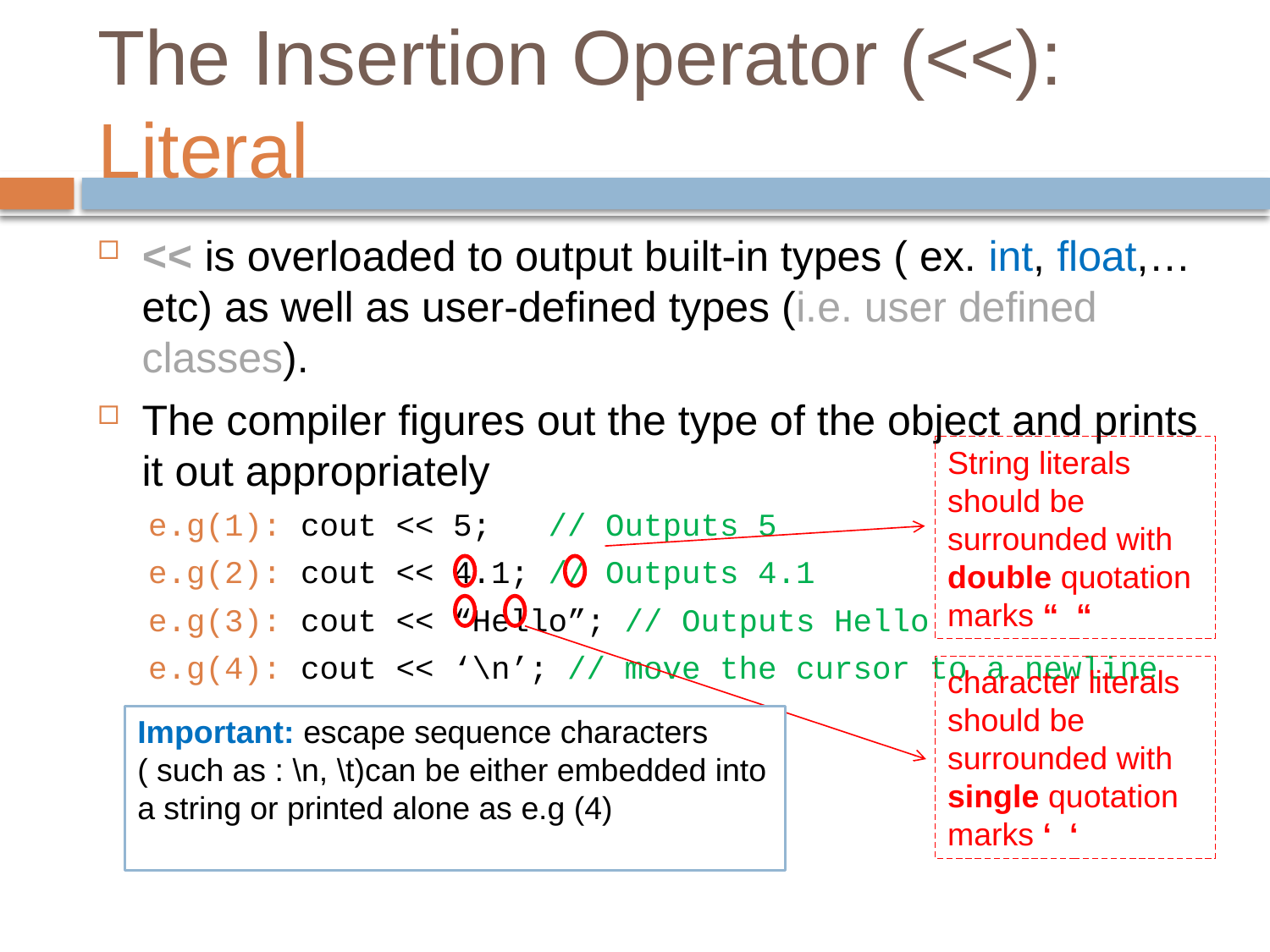

# The Insertion Operator (<<): Literal
<< is overloaded to output built-in types ( ex. int, float,…etc) as well as user-defined types (i.e. user defined classes).
The compiler figures out the type of the object and prints it out appropriately
e.g(1): cout << 5;   // Outputs 5
e.g(2): cout << 4.1; // Outputs 4.1
e.g(3): cout << “Hello”; // Outputs Hello
e.g(4): cout << ‘\n’; // move the cursor to a newline
String literals should be surrounded with double quotation marks “  “

character literals should be surrounded with single quotation marks ‘  ‘
Important: escape sequence characters ( such as : \n, \t)can be either embedded into a string or printed alone as e.g (4)